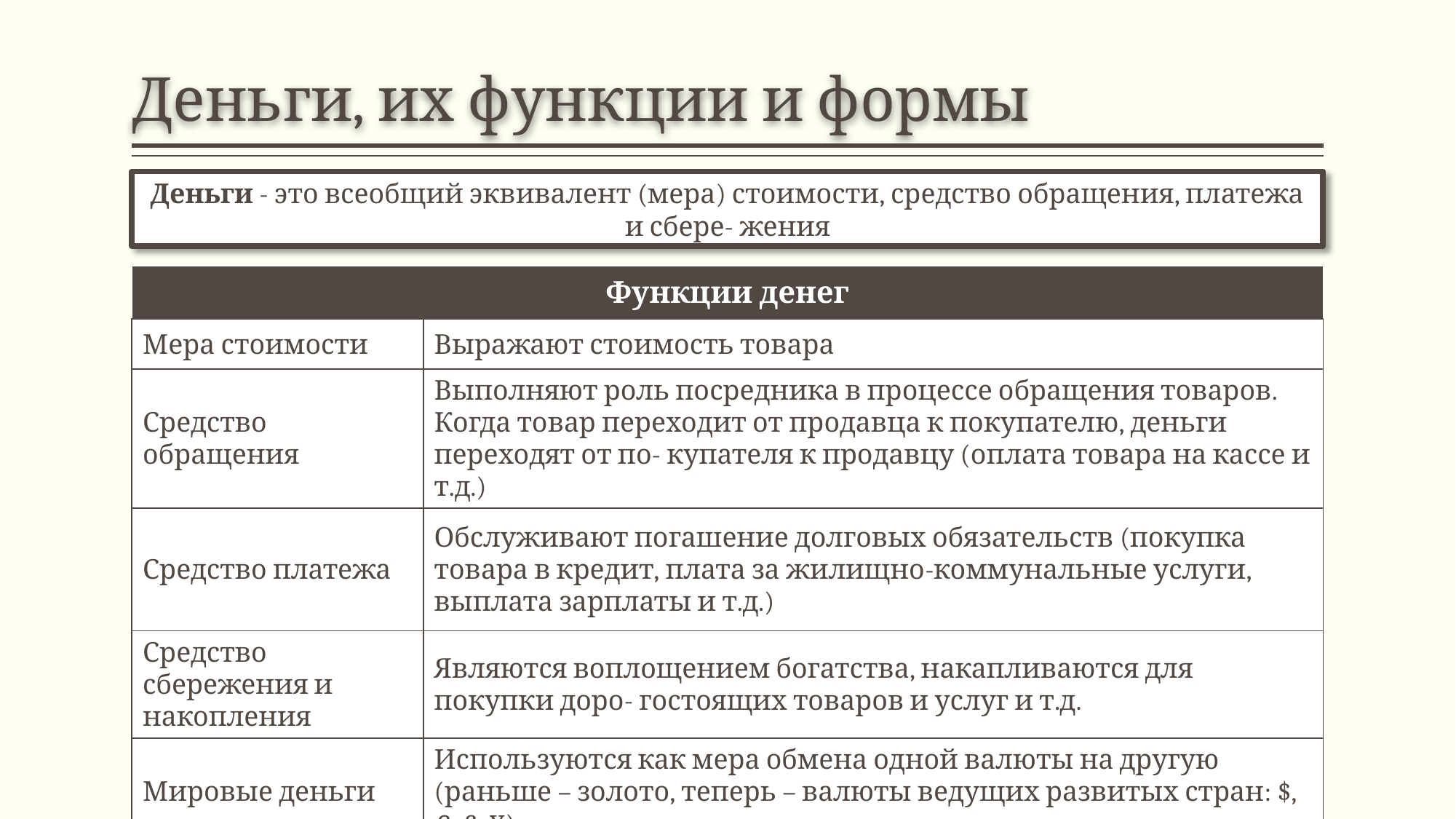

# Деньги, их функции и формы
Деньги - это всеобщий эквивалент (мера) стоимости, средство обращения, платежа и сбере- жения
| Функции денег |  |
| --- | --- |
| Мера стоимости | Выражают стоимость товара |
| Средство обращения | Выполняют роль посредника в процессе обращения товаров. Когда товар переходит от продавца к покупателю, деньги переходят от по- купателя к продавцу (оплата товара на кассе и т.д.) |
| Средство платежа | Обслуживают погашение долговых обязательств (покупка товара в кредит, плата за жилищно-коммунальные услуги, выплата зарплаты и т.д.) |
| Средство сбережения и накопления | Являются воплощением богатства, накапливаются для покупки доро- гостоящих товаров и услуг и т.д. |
| Мировые деньги | Используются как мера обмена одной валюты на другую (раньше – золото, теперь – валюты ведущих развитых стран: $, €, ₤, ¥) |